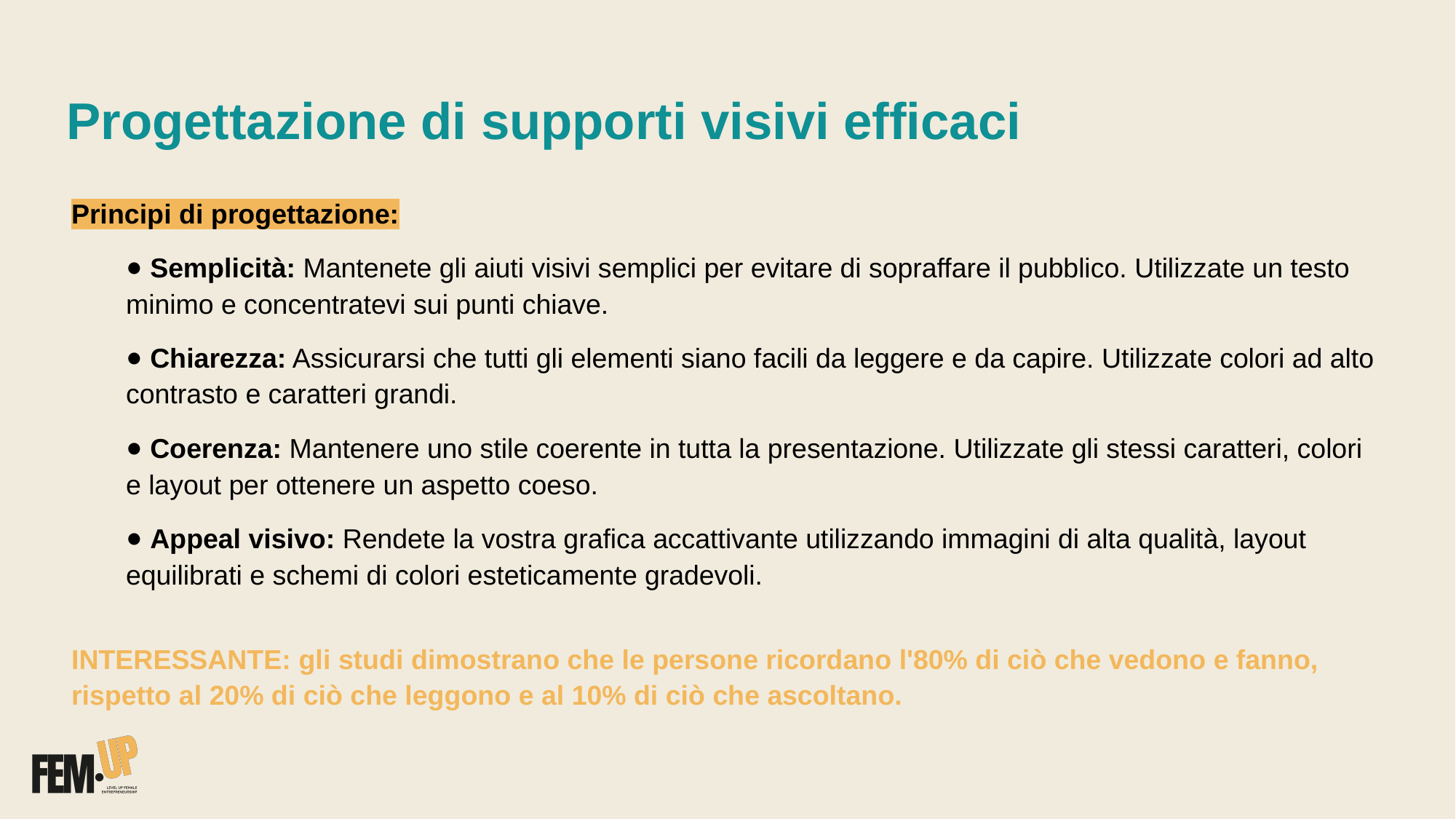

# Progettazione di supporti visivi efficaci
Principi di progettazione:
 Semplicità: Mantenete gli aiuti visivi semplici per evitare di sopraffare il pubblico. Utilizzate un testo minimo e concentratevi sui punti chiave.
 Chiarezza: Assicurarsi che tutti gli elementi siano facili da leggere e da capire. Utilizzate colori ad alto contrasto e caratteri grandi.
 Coerenza: Mantenere uno stile coerente in tutta la presentazione. Utilizzate gli stessi caratteri, colori e layout per ottenere un aspetto coeso.
 Appeal visivo: Rendete la vostra grafica accattivante utilizzando immagini di alta qualità, layout equilibrati e schemi di colori esteticamente gradevoli.

INTERESSANTE: gli studi dimostrano che le persone ricordano l'80% di ciò che vedono e fanno, rispetto al 20% di ciò che leggono e al 10% di ciò che ascoltano.